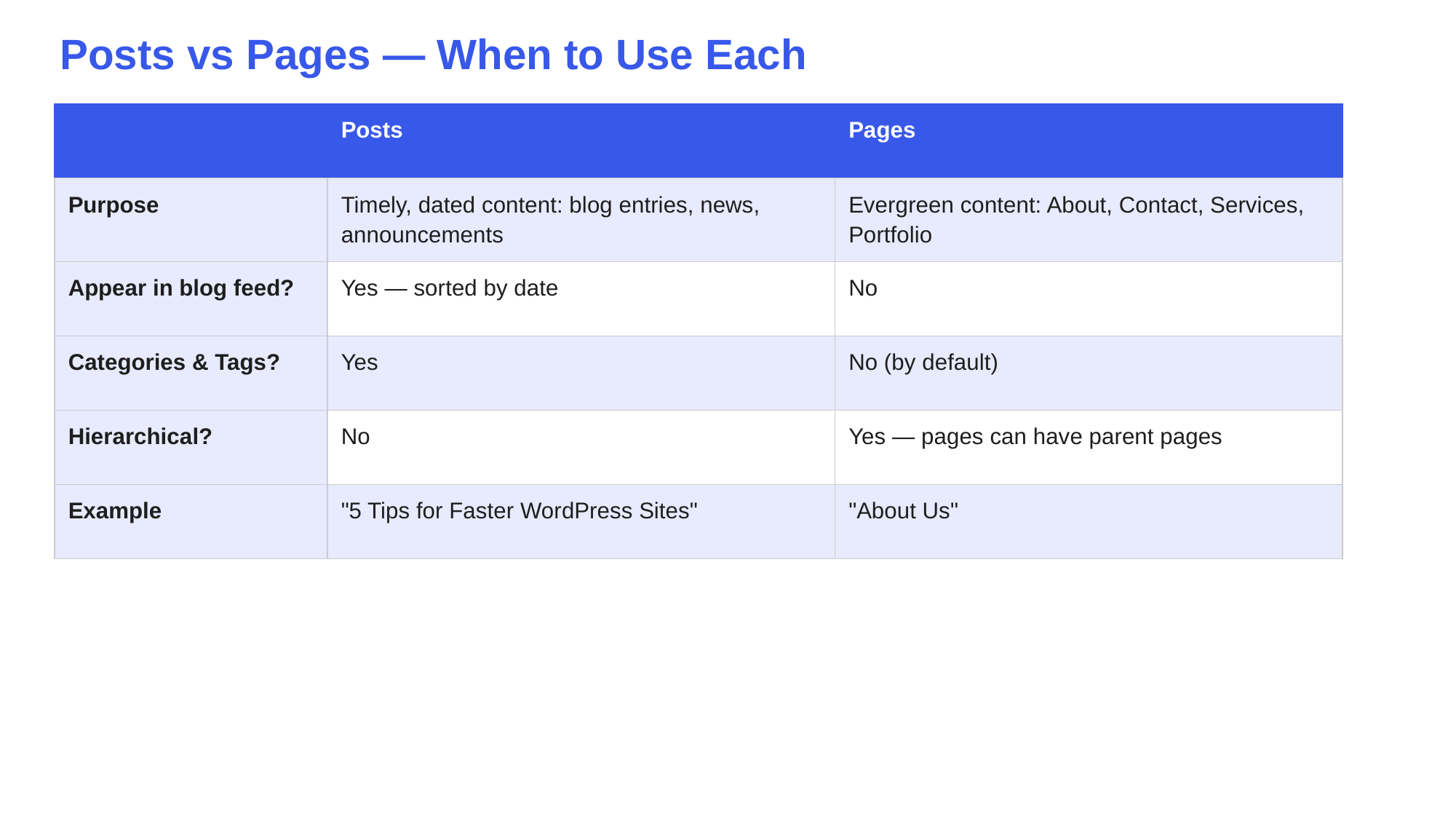

Posts vs Pages — When to Use Each
|  | Posts | Pages |
| --- | --- | --- |
| Purpose | Timely, dated content: blog entries, news, announcements | Evergreen content: About, Contact, Services, Portfolio |
| Appear in blog feed? | Yes — sorted by date | No |
| Categories & Tags? | Yes | No (by default) |
| Hierarchical? | No | Yes — pages can have parent pages |
| Example | "5 Tips for Faster WordPress Sites" | "About Us" |